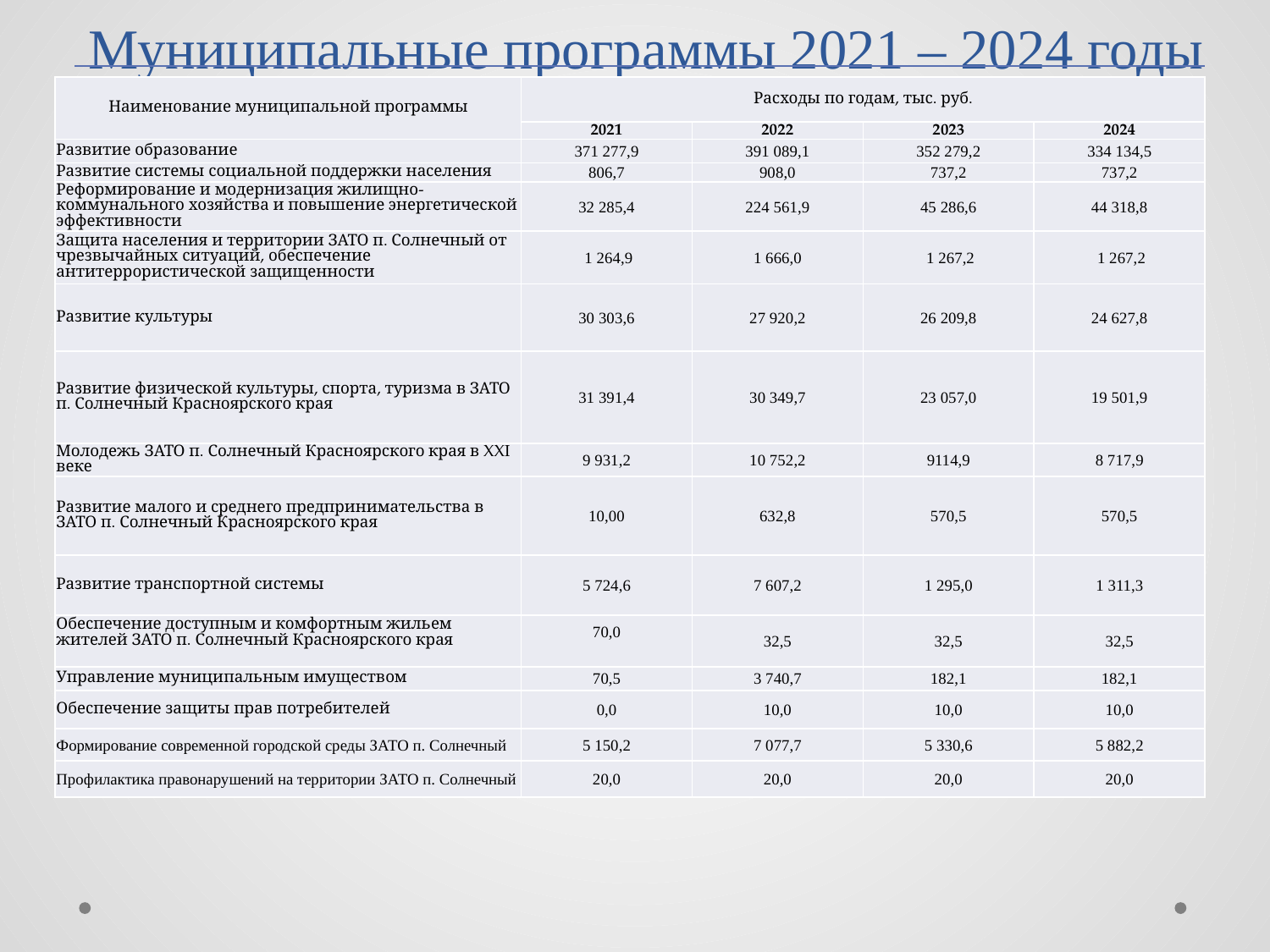

# Муниципальные программы 2021 – 2024 годы
| Наименование муниципальной программы | Расходы по годам, тыс. руб. |  |  |  |
| --- | --- | --- | --- | --- |
|  | 2021 | 2022 | 2023 | 2024 |
| Развитие образование | 371 277,9 | 391 089,1 | 352 279,2 | 334 134,5 |
| Развитие системы социальной поддержки населения | 806,7 | 908,0 | 737,2 | 737,2 |
| Реформирование и модернизация жилищно-коммунального хозяйства и повышение энергетической эффективности | 32 285,4 | 224 561,9 | 45 286,6 | 44 318,8 |
| Защита населения и территории ЗАТО п. Солнечный от чрезвычайных ситуаций, обеспечение антитеррористической защищенности | 1 264,9 | 1 666,0 | 1 267,2 | 1 267,2 |
| Развитие культуры | 30 303,6 | 27 920,2 | 26 209,8 | 24 627,8 |
| Развитие физической культуры, спорта, туризма в ЗАТО п. Солнечный Красноярского края | 31 391,4 | 30 349,7 | 23 057,0 | 19 501,9 |
| Молодежь ЗАТО п. Солнечный Красноярского края в XXI веке | 9 931,2 | 10 752,2 | 9114,9 | 8 717,9 |
| Развитие малого и среднего предпринимательства в ЗАТО п. Солнечный Красноярского края | 10,00 | 632,8 | 570,5 | 570,5 |
| Развитие транспортной системы | 5 724,6 | 7 607,2 | 1 295,0 | 1 311,3 |
| Обеспечение доступным и комфортным жильем жителей ЗАТО п. Солнечный Красноярского края | 70,0 | 32,5 | 32,5 | 32,5 |
| Управление муниципальным имуществом | 70,5 | 3 740,7 | 182,1 | 182,1 |
| Обеспечение защиты прав потребителей | 0,0 | 10,0 | 10,0 | 10,0 |
| Формирование современной городской среды ЗАТО п. Солнечный | 5 150,2 | 7 077,7 | 5 330,6 | 5 882,2 |
| Профилактика правонарушений на территории ЗАТО п. Солнечный | 20,0 | 20,0 | 20,0 | 20,0 |